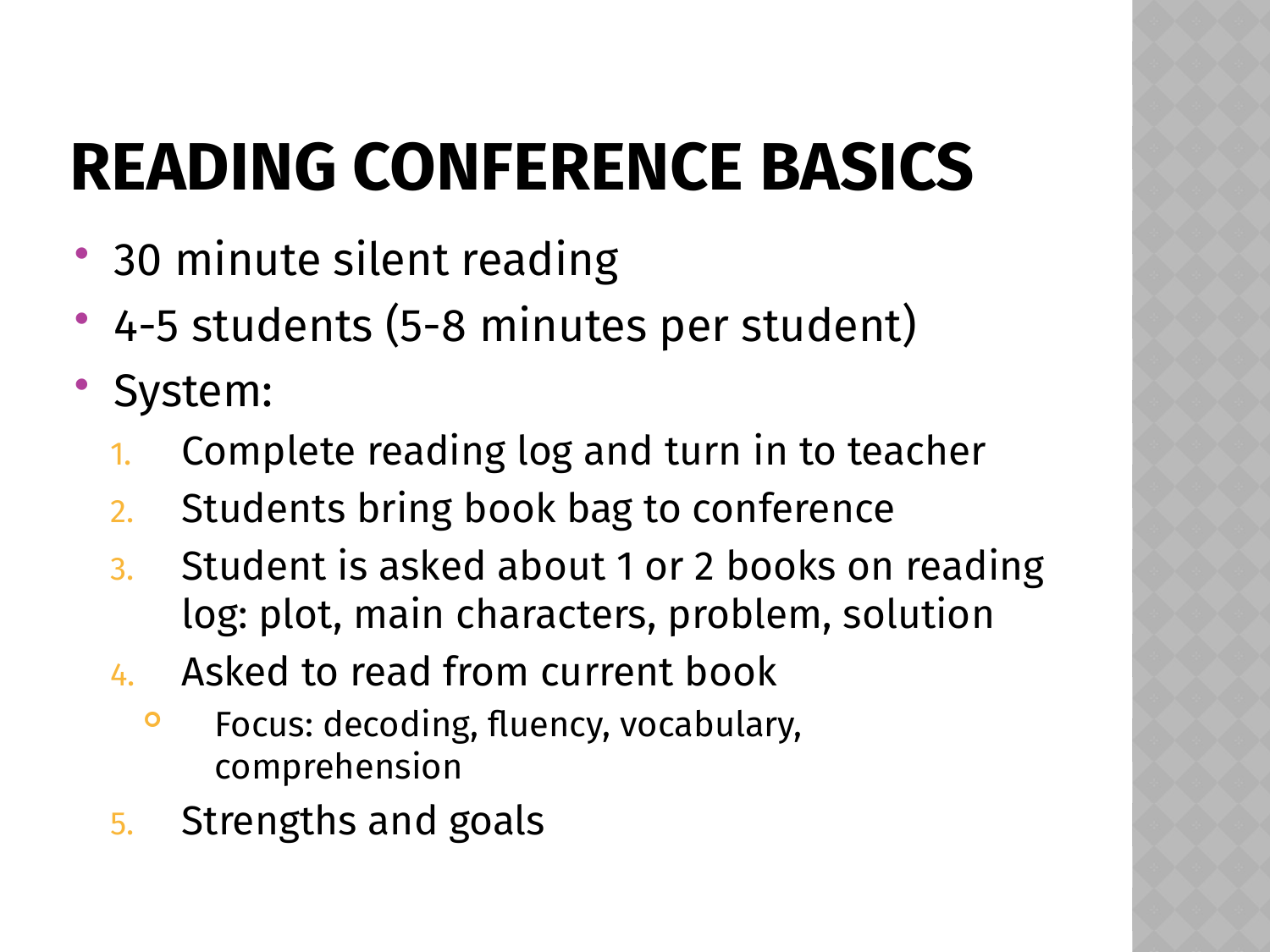

# Reading Conference basics
30 minute silent reading
4-5 students (5-8 minutes per student)
System:
Complete reading log and turn in to teacher
Students bring book bag to conference
Student is asked about 1 or 2 books on reading log: plot, main characters, problem, solution
Asked to read from current book
Focus: decoding, fluency, vocabulary, comprehension
Strengths and goals